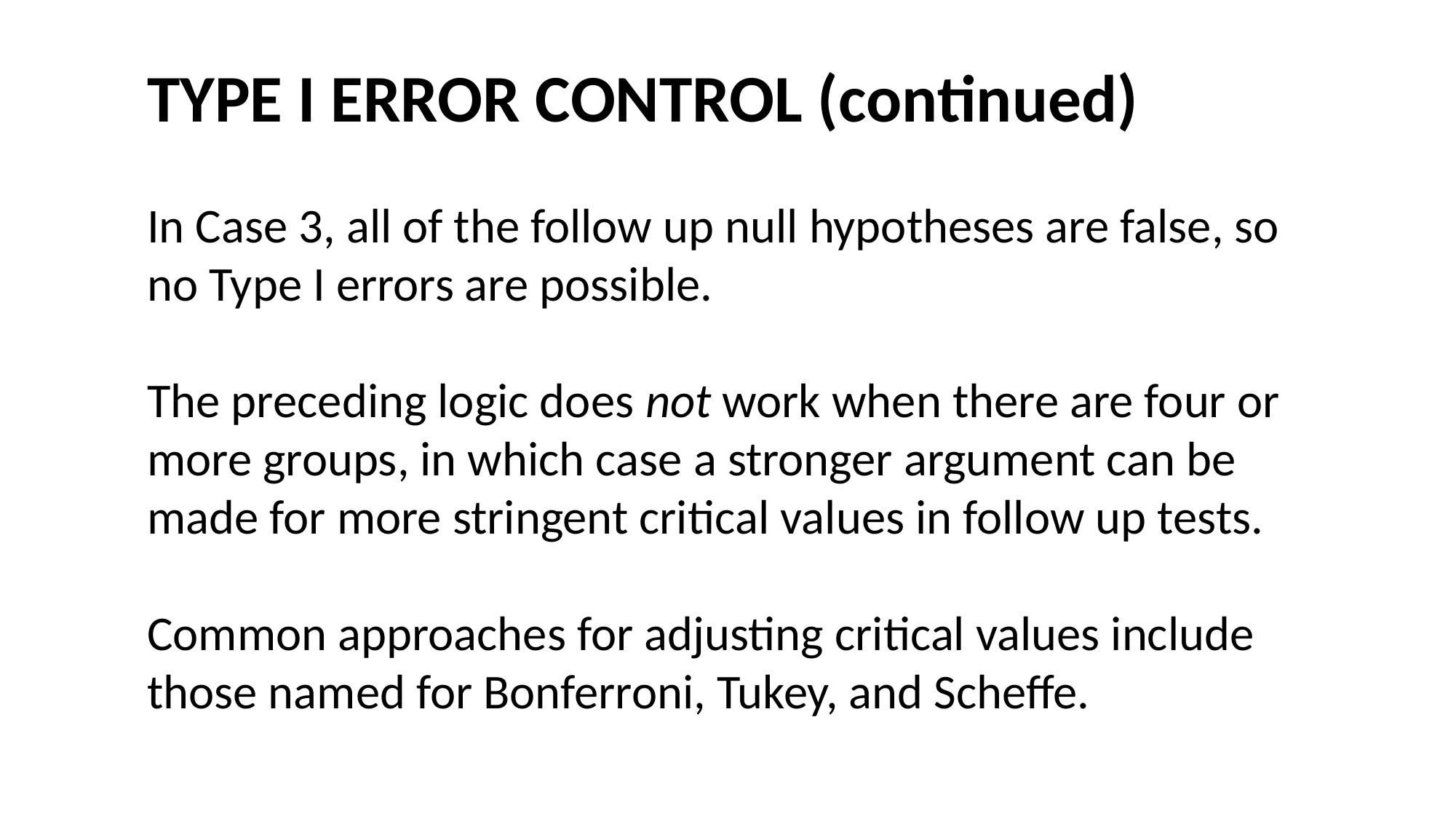

#
TYPE I ERROR CONTROL (continued)

In Case 3, all of the follow up null hypotheses are false, so no Type I errors are possible.

The preceding logic does not work when there are four or more groups, in which case a stronger argument can be made for more stringent critical values in follow up tests.

Common approaches for adjusting critical values include those named for Bonferroni, Tukey, and Scheffe.